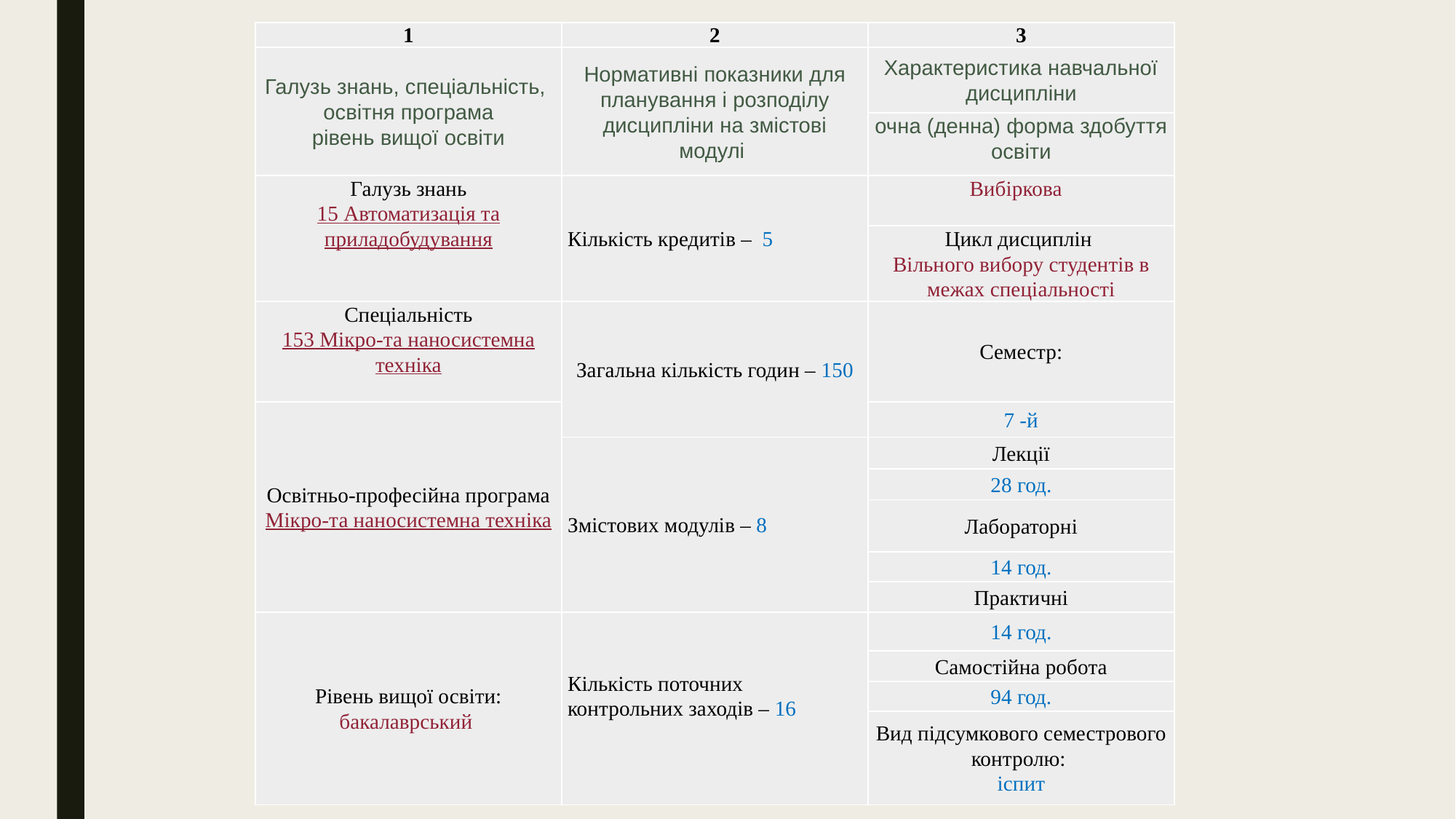

| 1 | 2 | 3 |
| --- | --- | --- |
| Галузь знань, спеціальність, освітня програма рівень вищої освіти | Нормативні показники для планування і розподілу дисципліни на змістові модулі | Характеристика навчальної дисципліни |
|  |  | очна (денна) форма здобуття освіти |
| Галузь знань 15 Автоматизація та приладобудування | Кількість кредитів – 5 | Вибіркова |
|  |  | Цикл дисциплін Вільного вибору студентів в межах спеціальності |
| Спеціальність 153 Мікро-та наносистемна техніка | Загальна кількість годин – 150 | Семестр: |
| Освітньо-професійна програма Мікро-та наносистемна техніка |  | 7 -й |
|  | Змістових модулів – 8 | Лекції |
|  |  | 28 год. |
|  |  | Лабораторні |
|  |  | 14 год. |
|  |  | Практичні |
| Рівень вищої освіти: бакалаврський | Кількість поточних контрольних заходів – 16 | 14 год. |
|  |  | Самостійна робота |
|  |  | 94 год. |
|  |  | Вид підсумкового семестрового контролю: іспит |